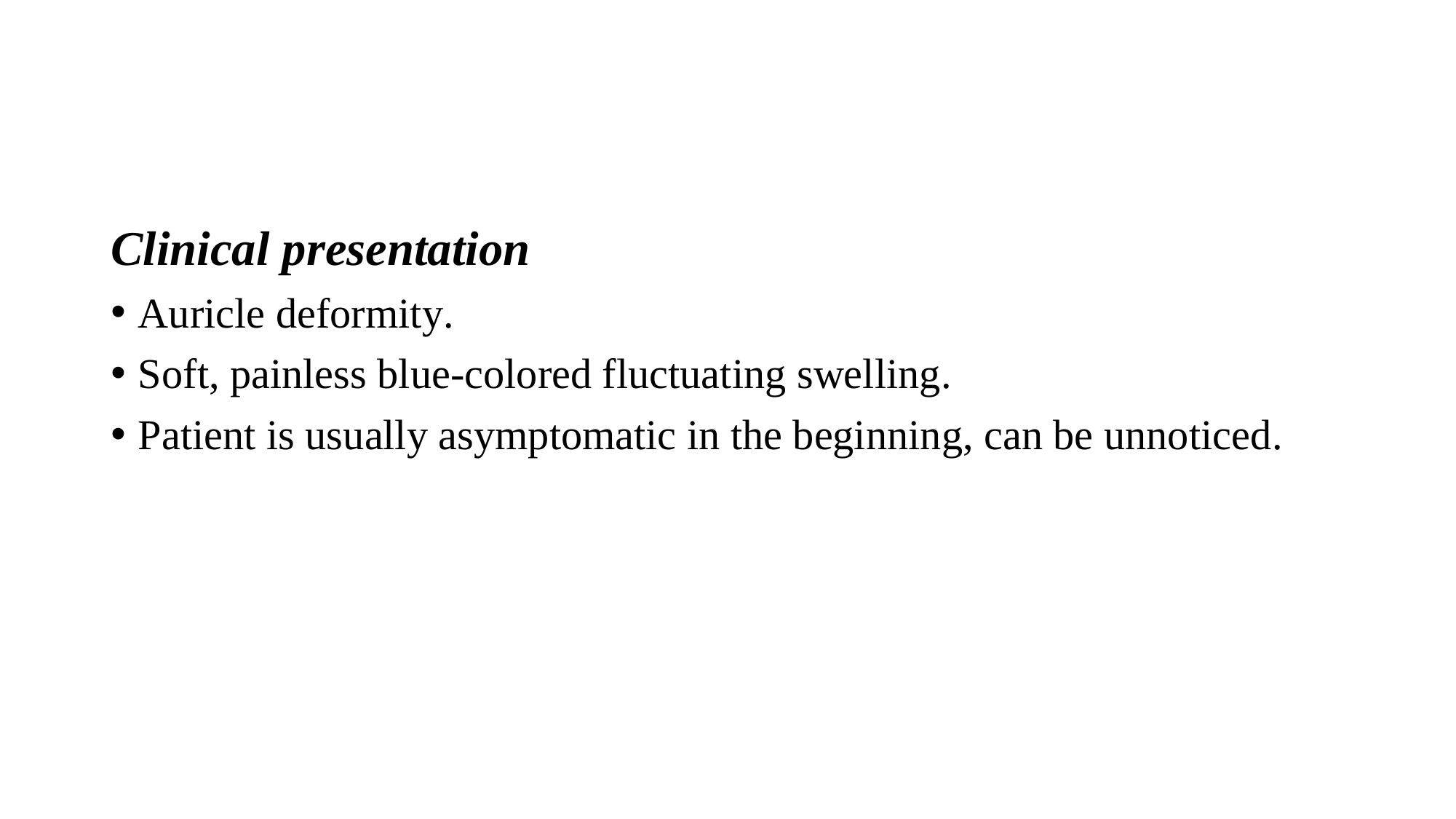

#
Clinical presentation
Auricle deformity.
Soft, painless blue-colored fluctuating swelling.
Patient is usually asymptomatic in the beginning, can be unnoticed.